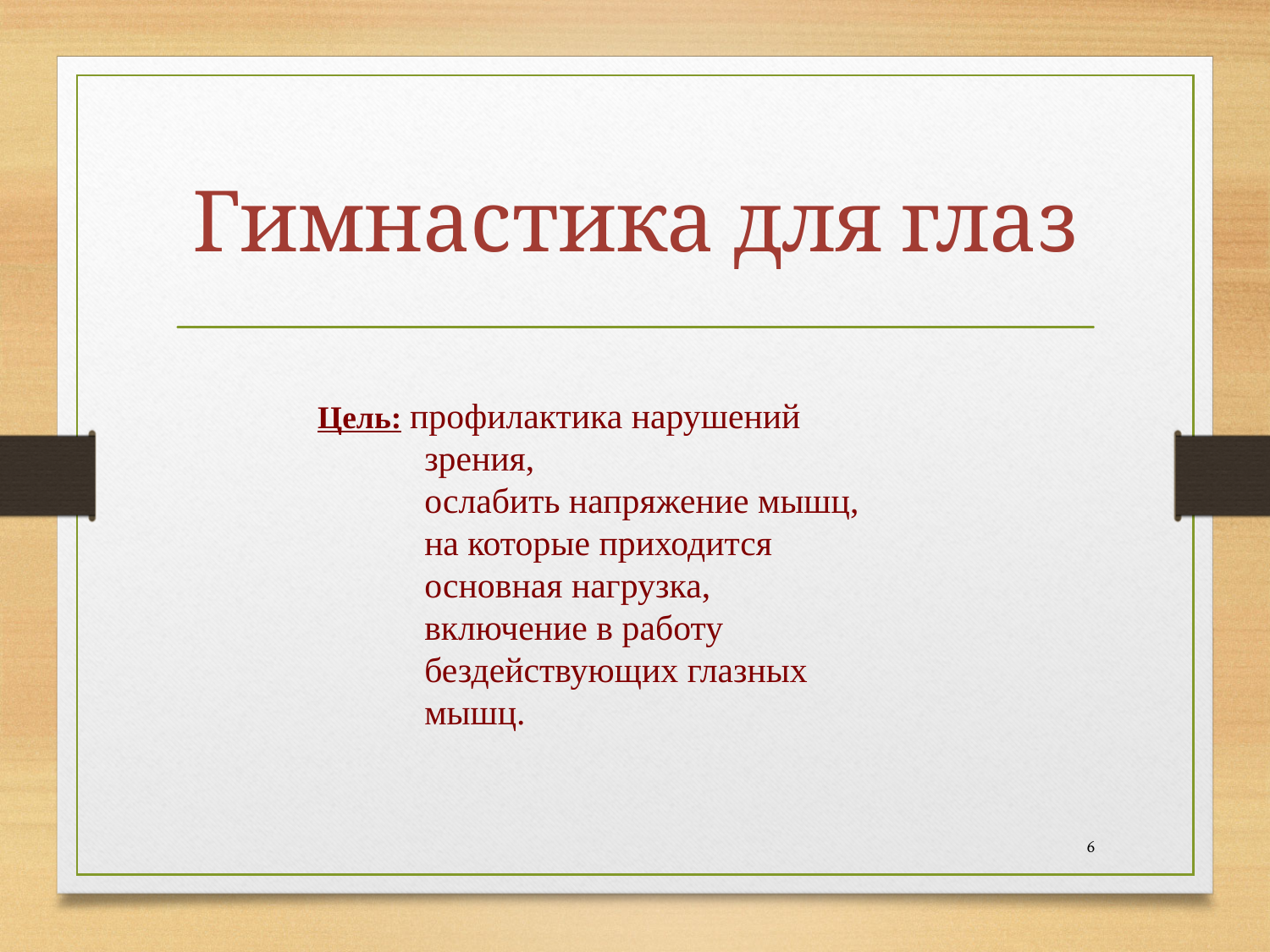

# Гимнастика для глаз
Цель: профилактика нарушений
            зрения,
            ослабить напряжение мышц,
            на которые приходится
            основная нагрузка,
            включение в работу
            бездействующих глазных
            мышц.
6